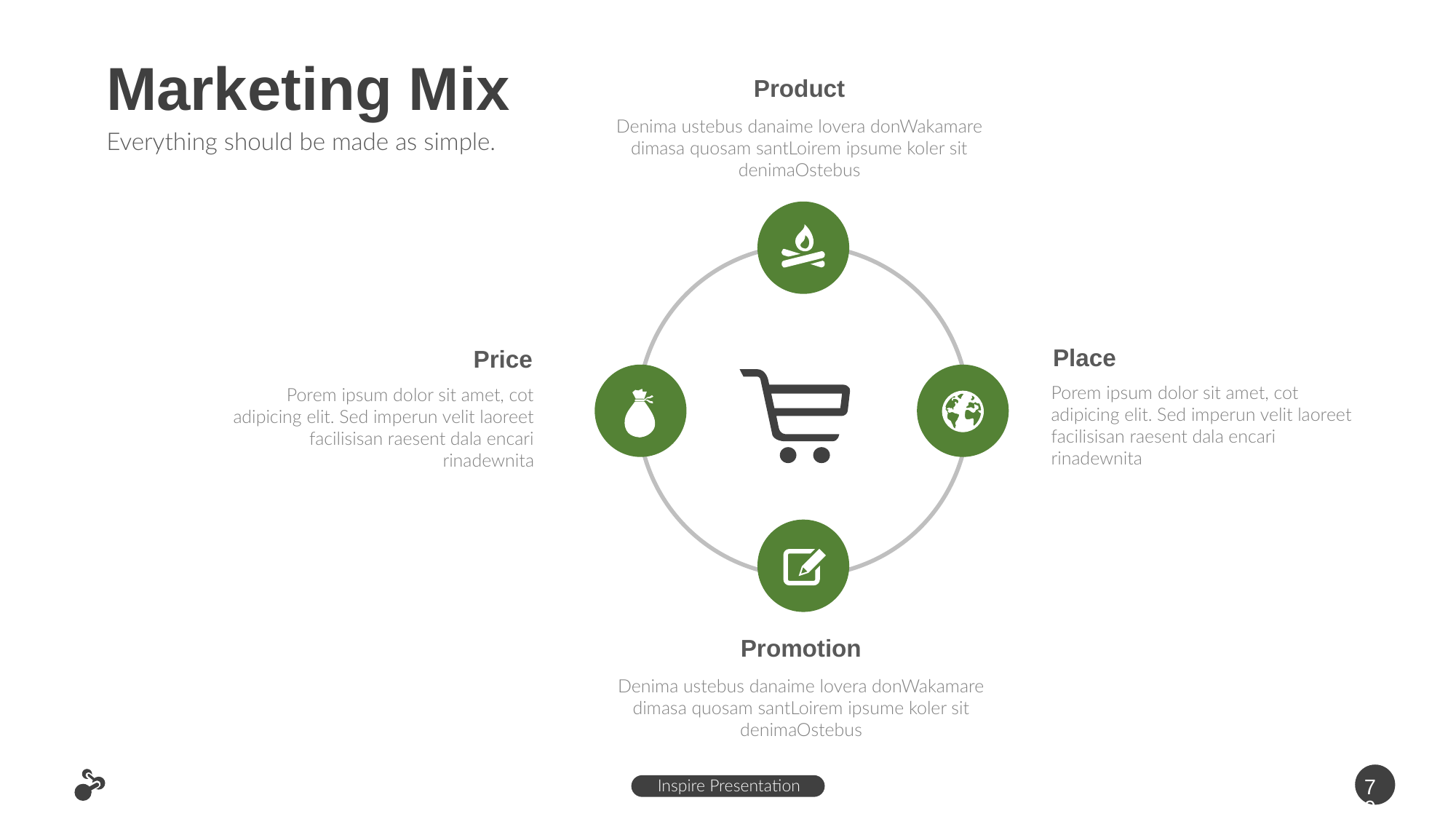

Marketing Mix
Product
Denima ustebus danaime lovera donWakamare dimasa quosam santLoirem ipsume koler sit denimaOstebus
Everything should be made as simple.

Place
Porem ipsum dolor sit amet, cot adipicing elit. Sed imperun velit laoreet facilisisan raesent dala encari rinadewnita
Price
Porem ipsum dolor sit amet, cot adipicing elit. Sed imperun velit laoreet facilisisan raesent dala encari rinadewnita
Promotion
Denima ustebus danaime lovera donWakamare dimasa quosam santLoirem ipsume koler sit denimaOstebus

79

Inspire Presentation